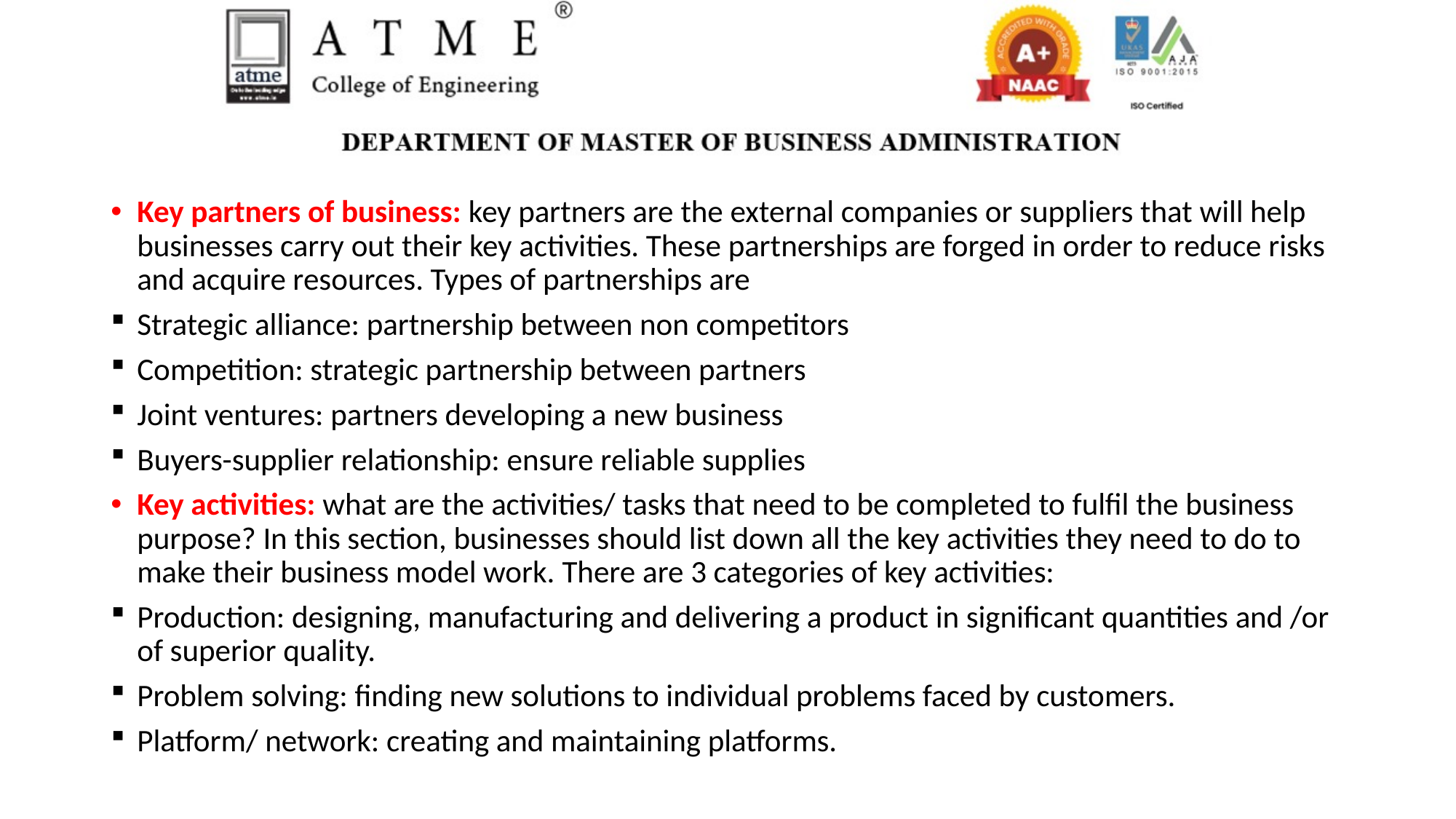

Key partners of business: key partners are the external companies or suppliers that will help businesses carry out their key activities. These partnerships are forged in order to reduce risks and acquire resources. Types of partnerships are
Strategic alliance: partnership between non competitors
Competition: strategic partnership between partners
Joint ventures: partners developing a new business
Buyers-supplier relationship: ensure reliable supplies
Key activities: what are the activities/ tasks that need to be completed to fulfil the business purpose? In this section, businesses should list down all the key activities they need to do to make their business model work. There are 3 categories of key activities:
Production: designing, manufacturing and delivering a product in significant quantities and /or of superior quality.
Problem solving: finding new solutions to individual problems faced by customers.
Platform/ network: creating and maintaining platforms.